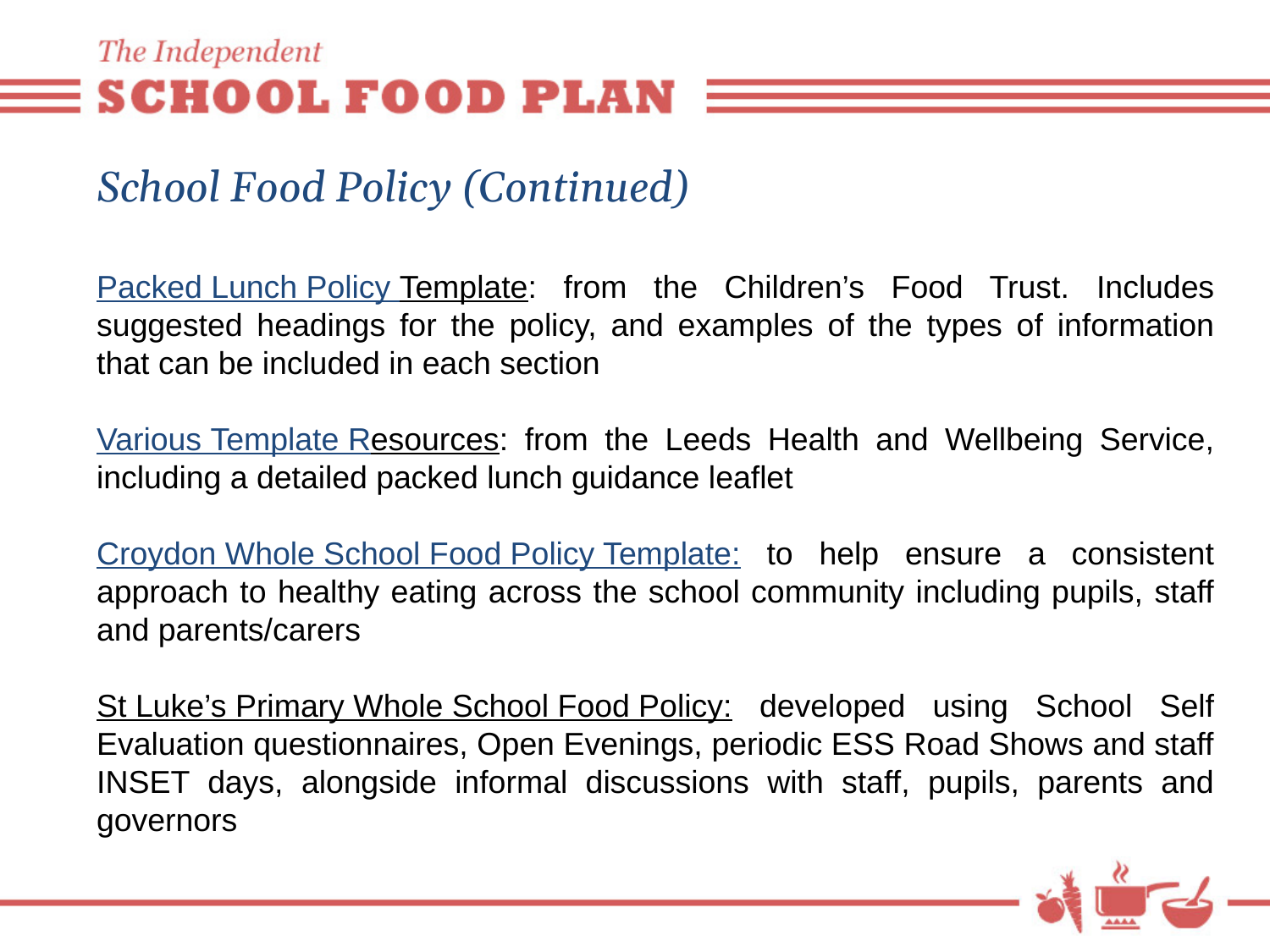

# School Food Policy (Continued)
Packed Lunch Policy Template: from the Children’s Food Trust. Includes suggested headings for the policy, and examples of the types of information that can be included in each section

Various Template Resources: from the Leeds Health and Wellbeing Service, including a detailed packed lunch guidance leaflet

Croydon Whole School Food Policy Template: to help ensure a consistent approach to healthy eating across the school community including pupils, staff and parents/carers

St Luke’s Primary Whole School Food Policy: developed using School Self Evaluation questionnaires, Open Evenings, periodic ESS Road Shows and staff INSET days, alongside informal discussions with staff, pupils, parents and governors